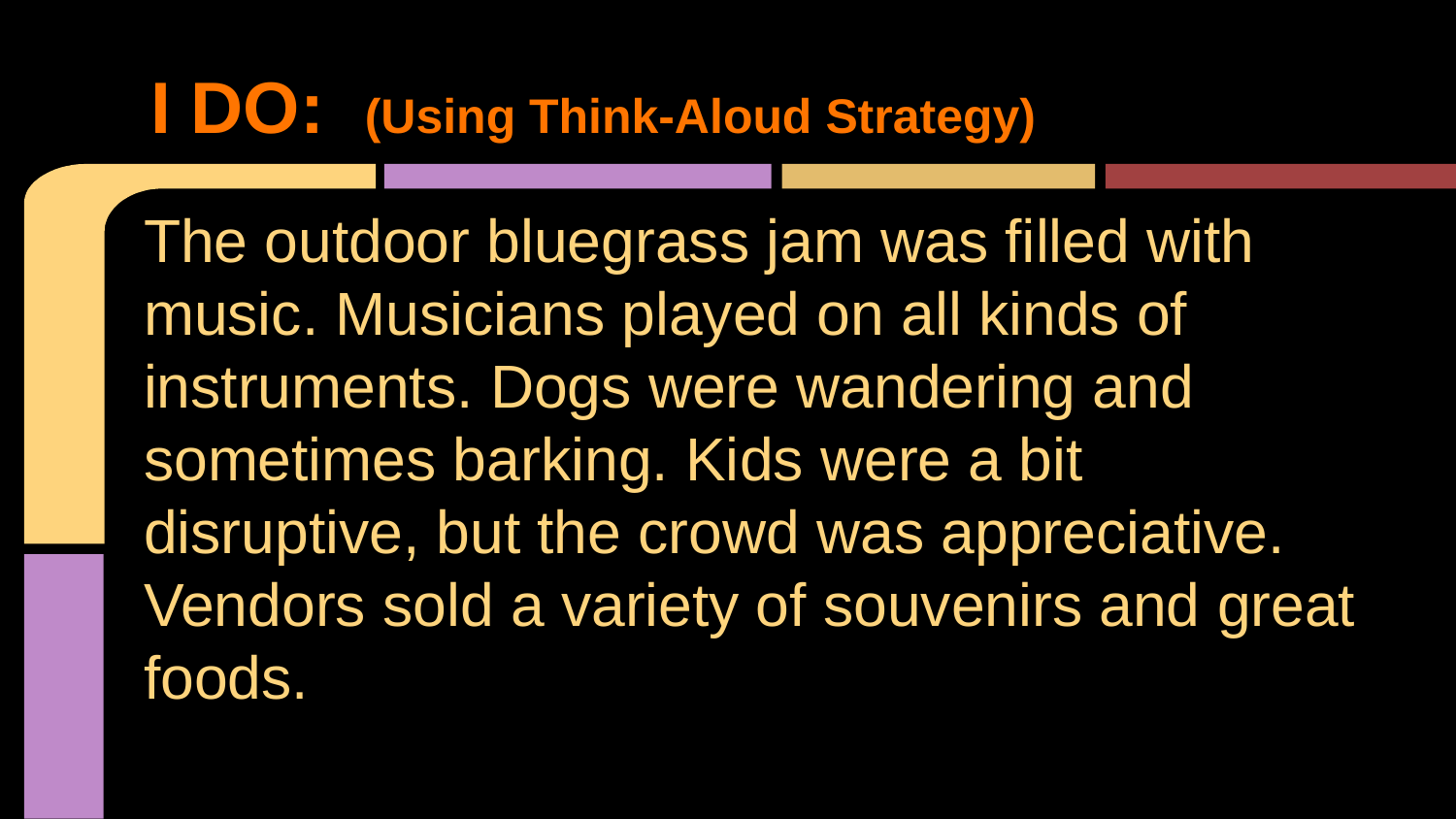

# I DO:  (Using Think-Aloud Strategy)
The outdoor bluegrass jam was ﬁlled with music. Musicians played on all kinds of instruments. Dogs were wandering and sometimes barking. Kids were a bit disruptive, but the crowd was appreciative. Vendors sold a variety of souvenirs and great foods.